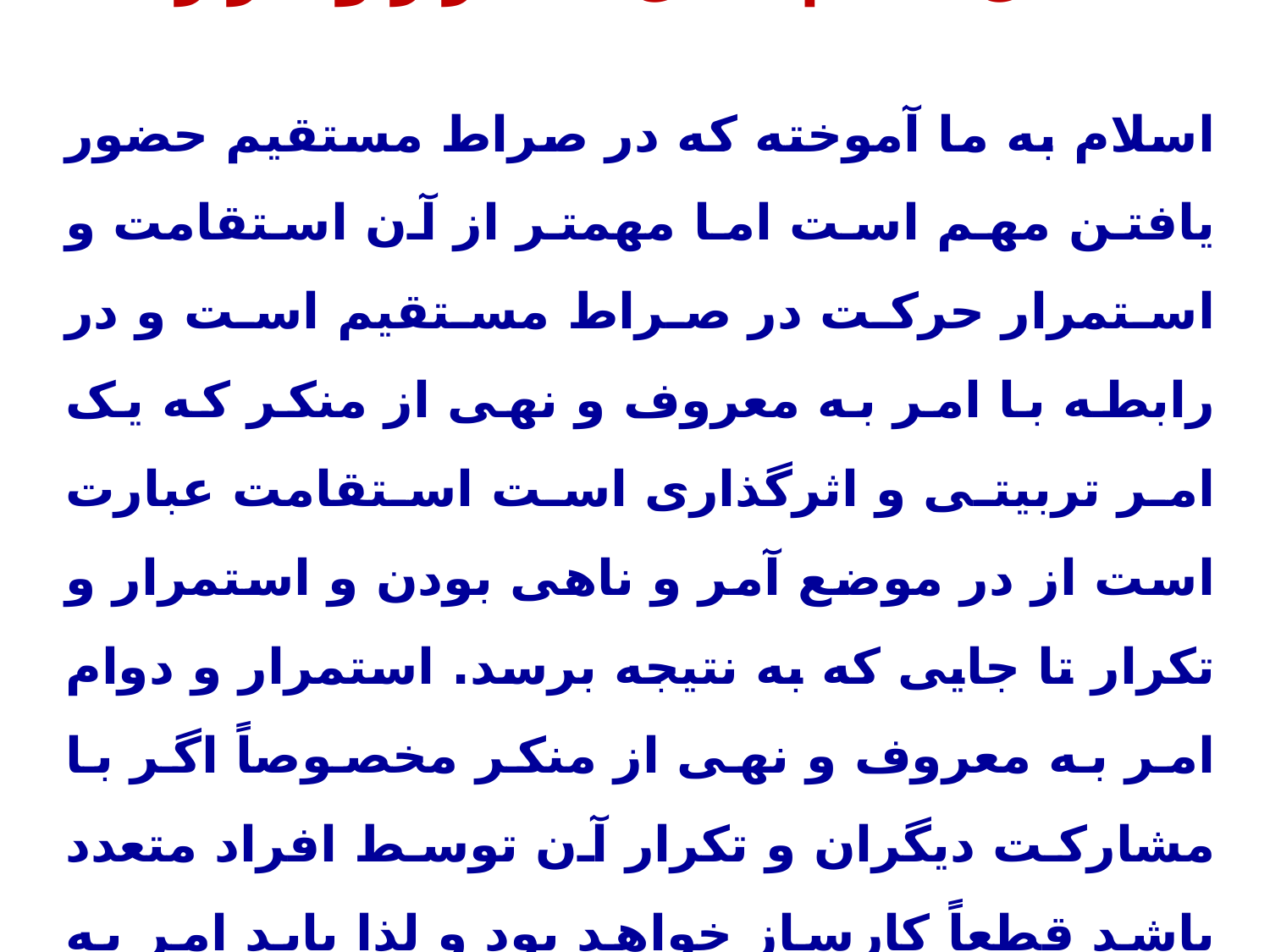

اصل ششم: اصل استمرار و تکرار

اسلام به ما آموخته که در صراط مستقیم حضور یافتن مهم است اما مهمتر از آن استقامت و استمرار حرکت در صراط مستقیم است و در رابطه با امر به معروف و نهی از منکر که یک امر تربیتی و اثرگذاری است استقامت عبارت است از در موضع آمر و ناهی بودن و استمرار و تکرار تا جایی که به نتیجه برسد. استمرار و دوام امر به معروف و نهی از منکر مخصوصاً اگر با مشارکت دیگران و تکرار آن توسط افراد متعدد باشد قطعاً کارساز خواهد بود و لذا باید امر به معروف و نهی از منکر را فرهنگ عمومی کرد.